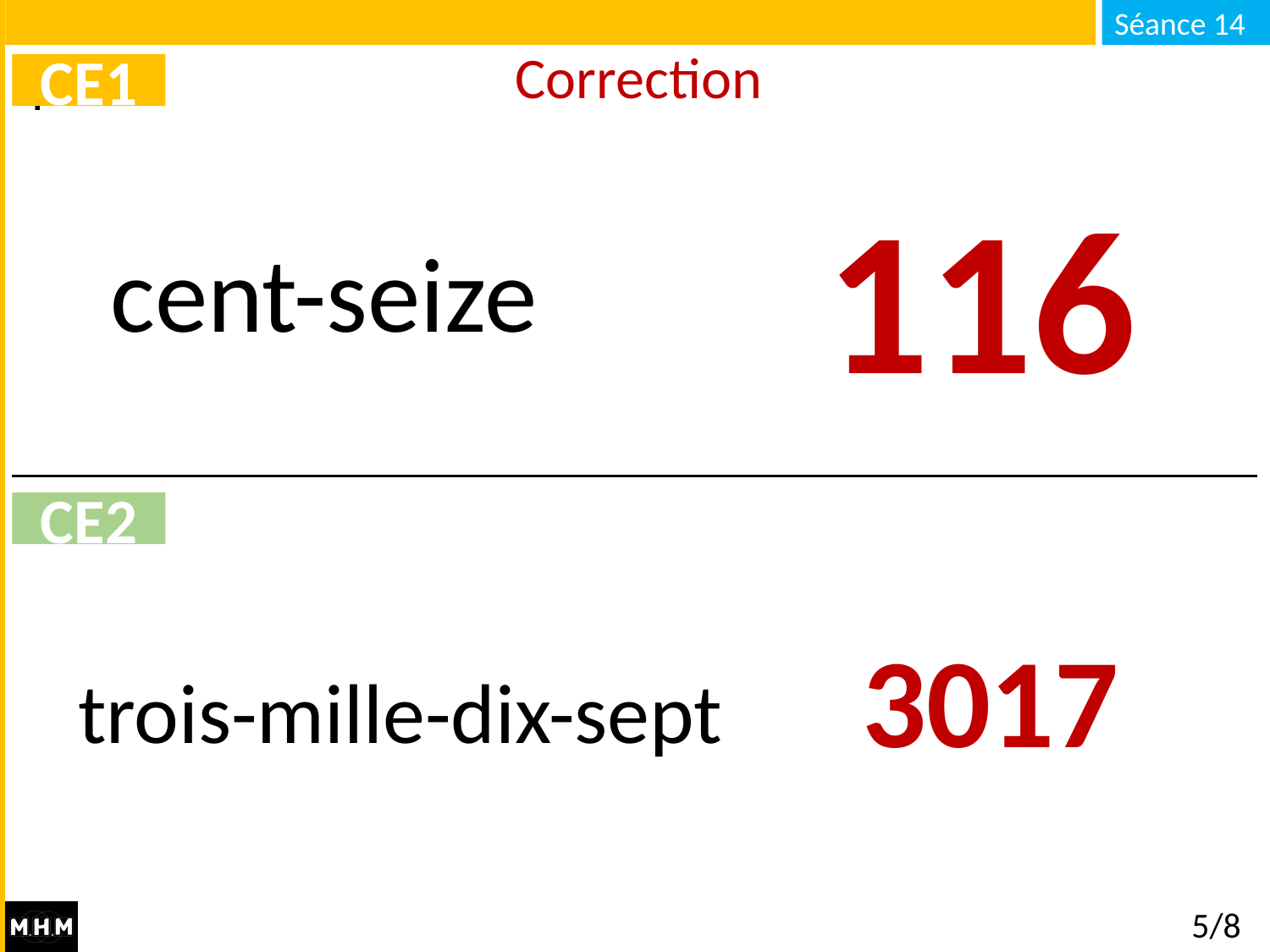

# Correction
CE1
116
cent-seize
CE2
3017
trois-mille-dix-sept
5/8